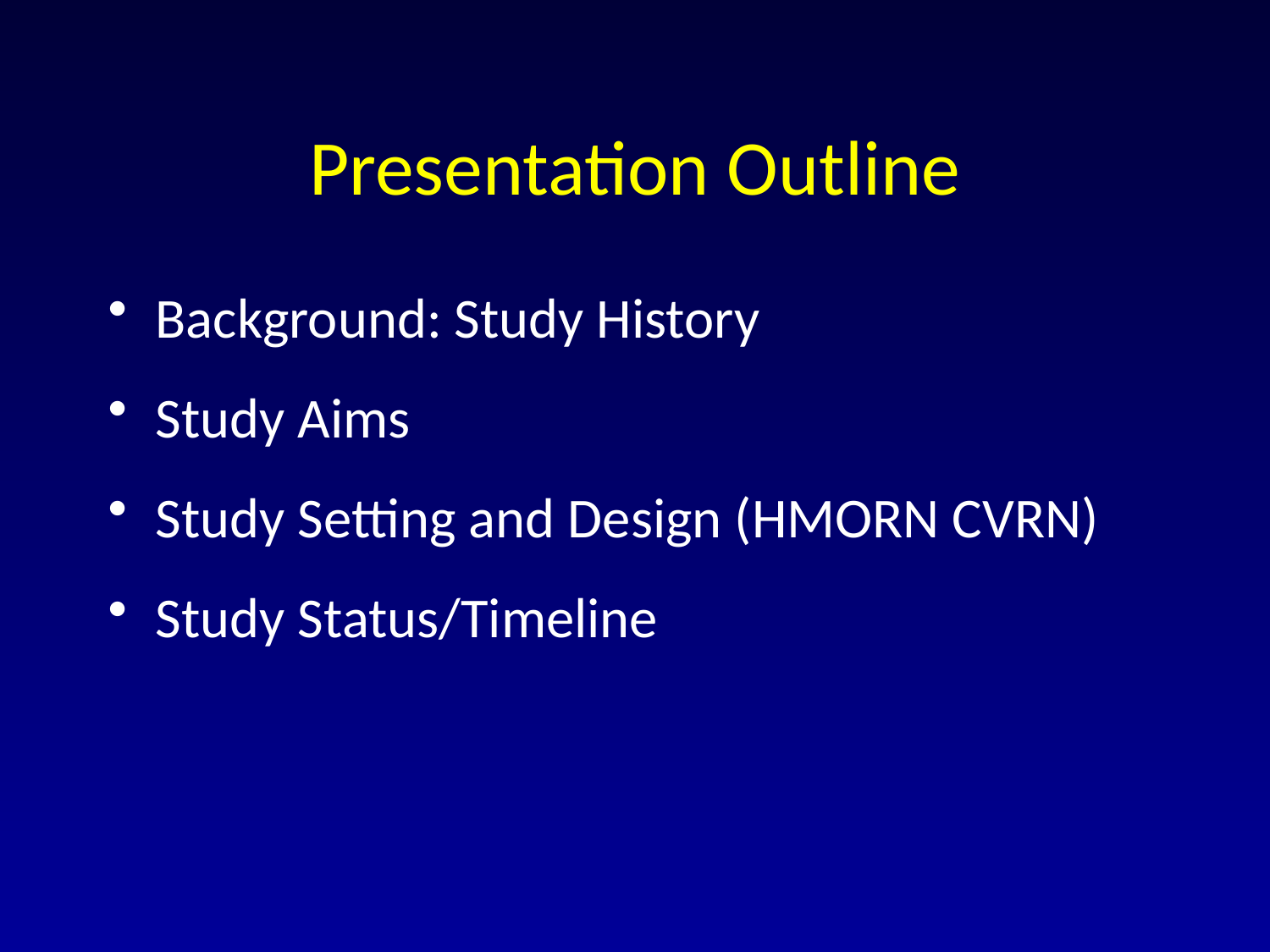

# Presentation Outline
Background: Study History
Study Aims
Study Setting and Design (HMORN CVRN)
Study Status/Timeline